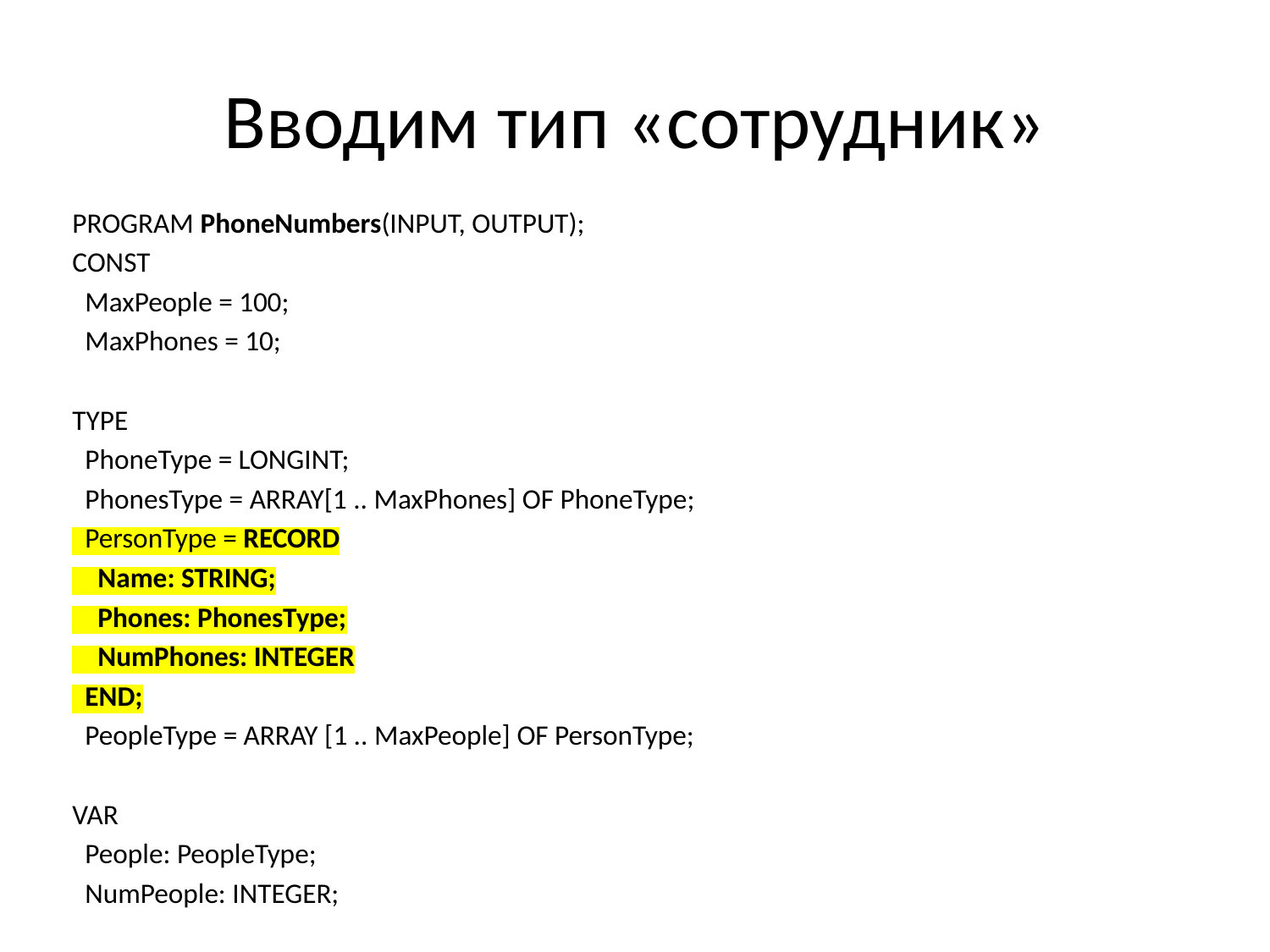

# Вводим тип «сотрудник»
PROGRAM PhoneNumbers(INPUT, OUTPUT);
CONST
  MaxPeople = 100;
  MaxPhones = 10;

TYPE
  PhoneType = LONGINT;
  PhonesType = ARRAY[1 .. MaxPhones] OF PhoneType;
  PersonType = RECORD
    Name: STRING;
    Phones: PhonesType;
    NumPhones: INTEGER
  END;
  PeopleType = ARRAY [1 .. MaxPeople] OF PersonType;

VAR
  People: PeopleType;
  NumPeople: INTEGER;